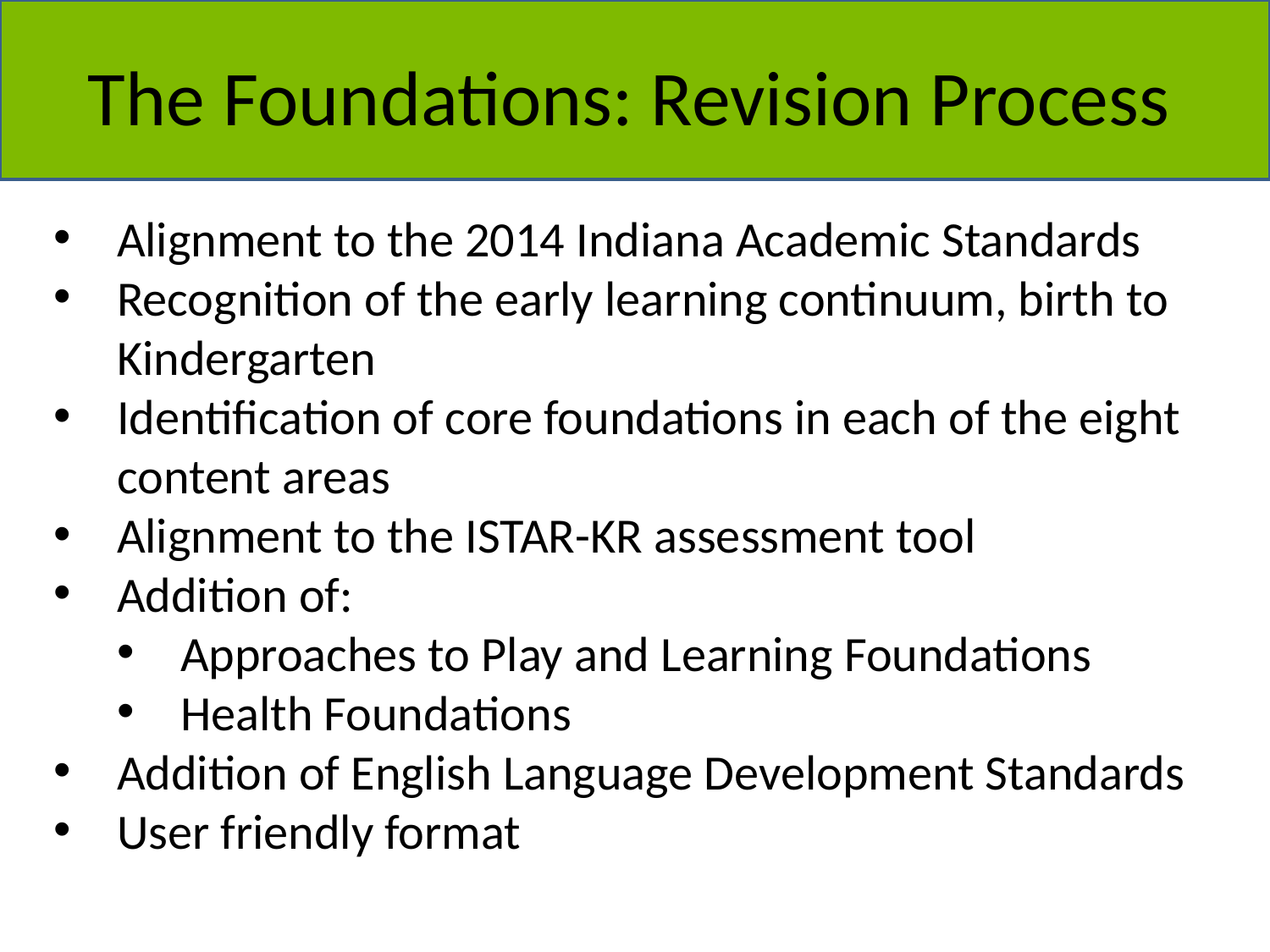

The Foundations: Revision Process

Alignment to the 2014 Indiana Academic Standards
Recognition of the early learning continuum, birth to Kindergarten
Identification of core foundations in each of the eight content areas
Alignment to the ISTAR-KR assessment tool
Addition of:
Approaches to Play and Learning Foundations
Health Foundations
Addition of English Language Development Standards
User friendly format